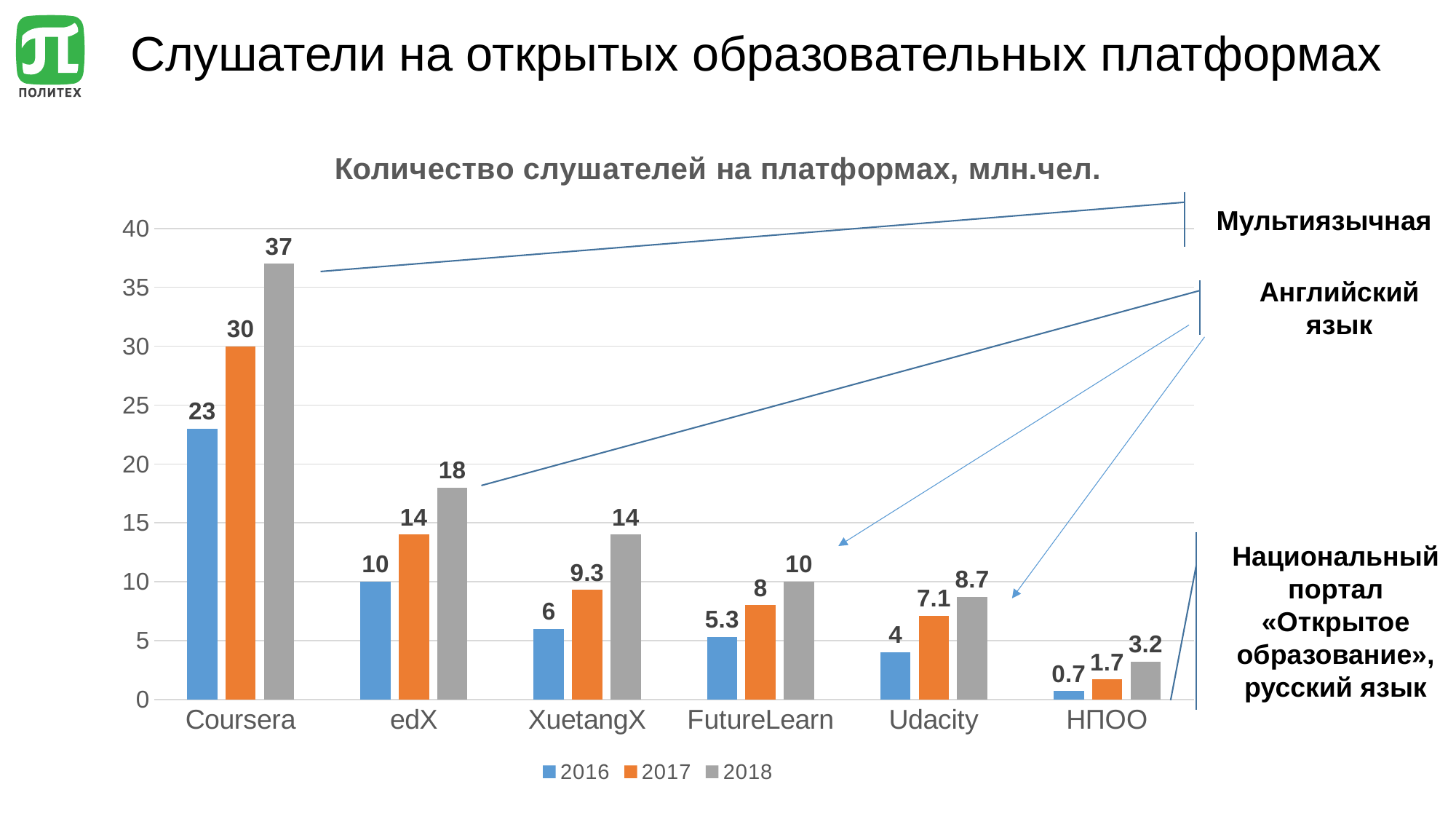

# Слушатели на открытых образовательных платформах

### Chart: Количество слушателей на платформах, млн.чел.

| Category | 2016 | 2017 | 2018 |
|---|---|---|---|
| Coursera | 23.0 | 30.0 | 37.0 |
| edX | 10.0 | 14.0 | 18.0 |
| XuetangX | 6.0 | 9.3 | 14.0 |
| FutureLearn | 5.3 | 8.0 | 10.0 |
| Udacity | 4.0 | 7.1 | 8.7 |
| НПОО | 0.7 | 1.7 | 3.2 |
Мультиязычная
Английский язык
Национальный портал «Открытое образование»,
русский язык